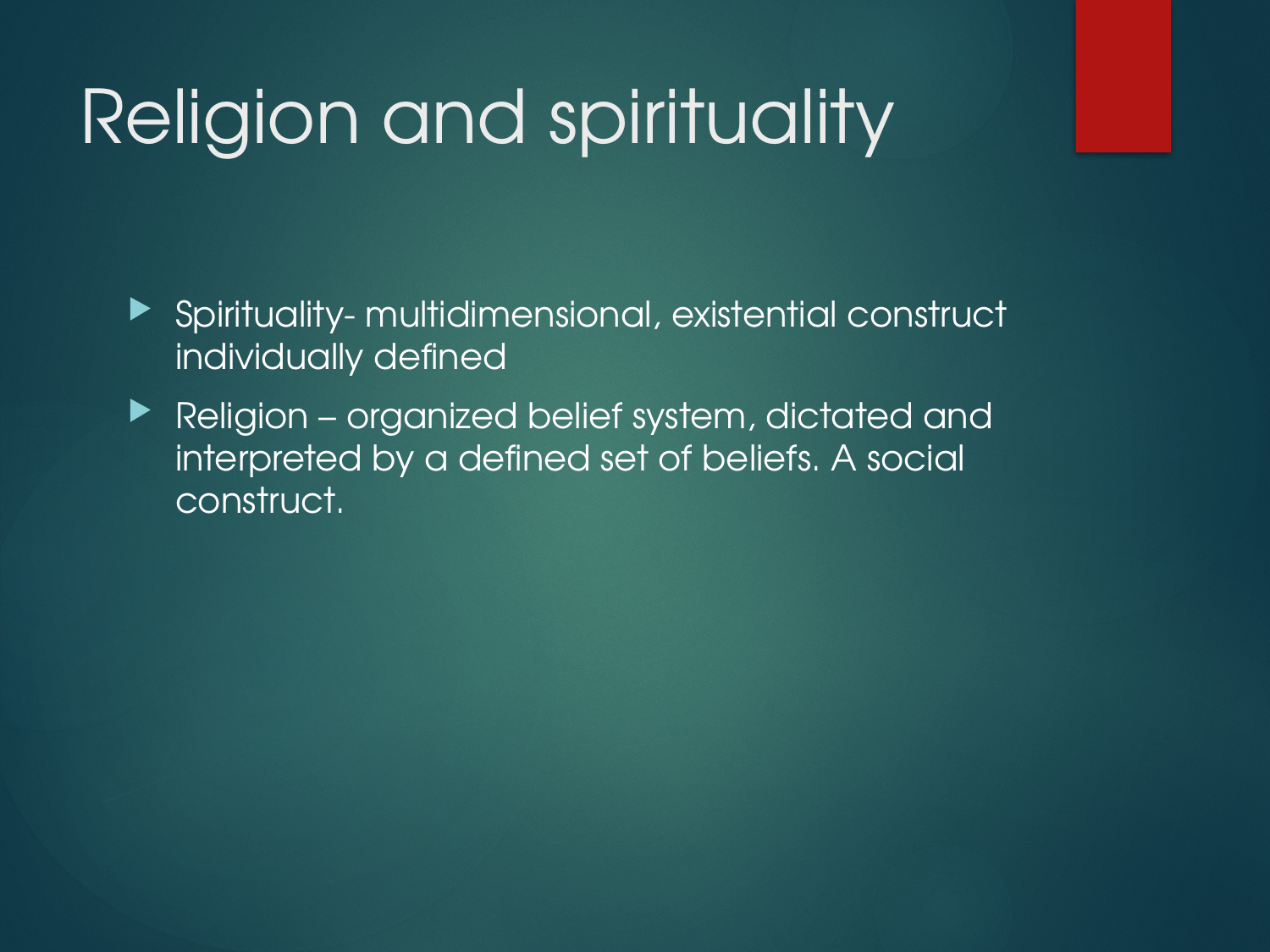

# Religion and spirituality
Spirituality- multidimensional, existential construct individually defined
Religion – organized belief system, dictated and interpreted by a defined set of beliefs. A social construct.